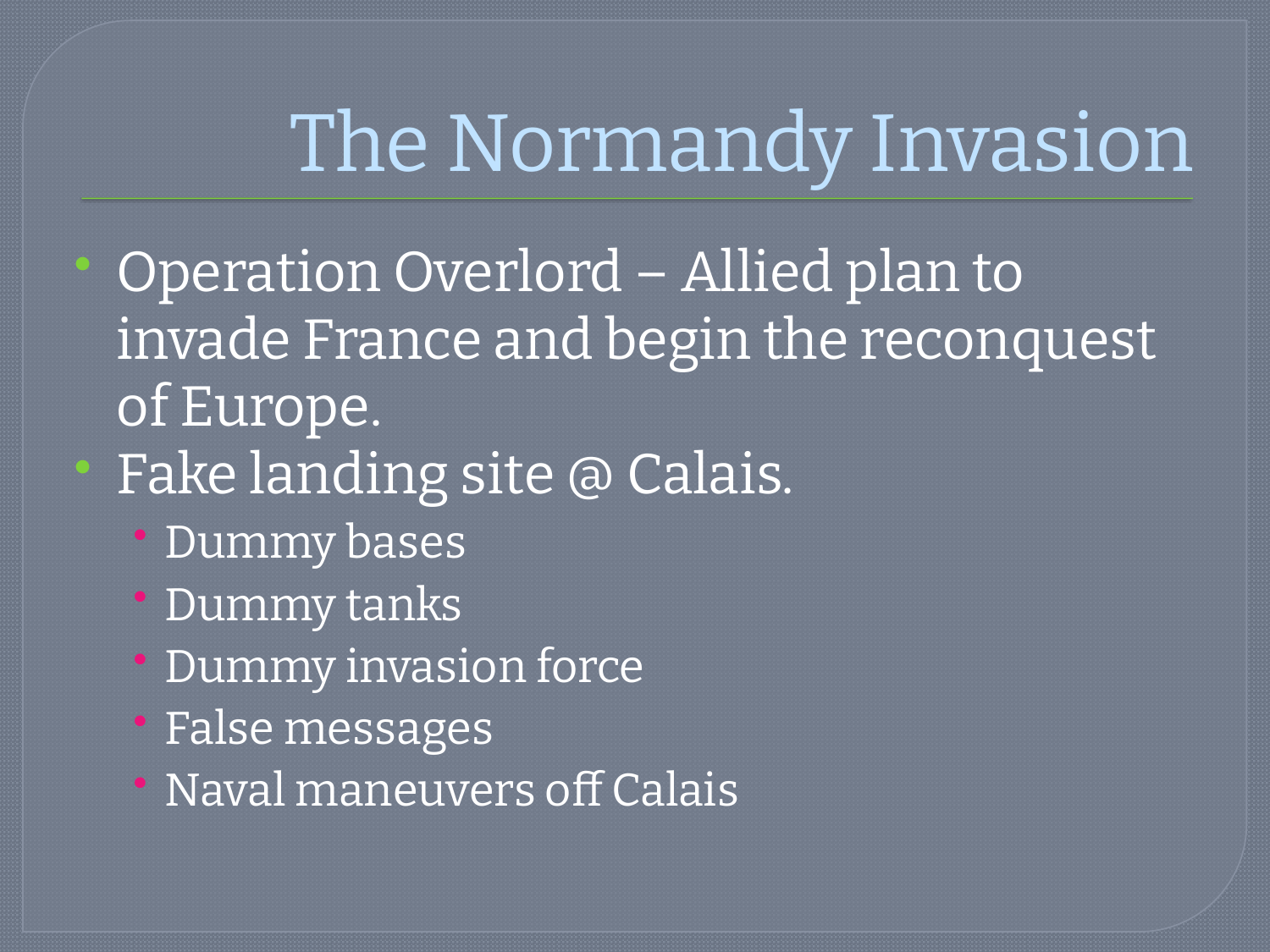

# The Normandy Invasion
Operation Overlord – Allied plan to invade France and begin the reconquest of Europe.
Fake landing site @ Calais.
Dummy bases
Dummy tanks
Dummy invasion force
False messages
Naval maneuvers off Calais